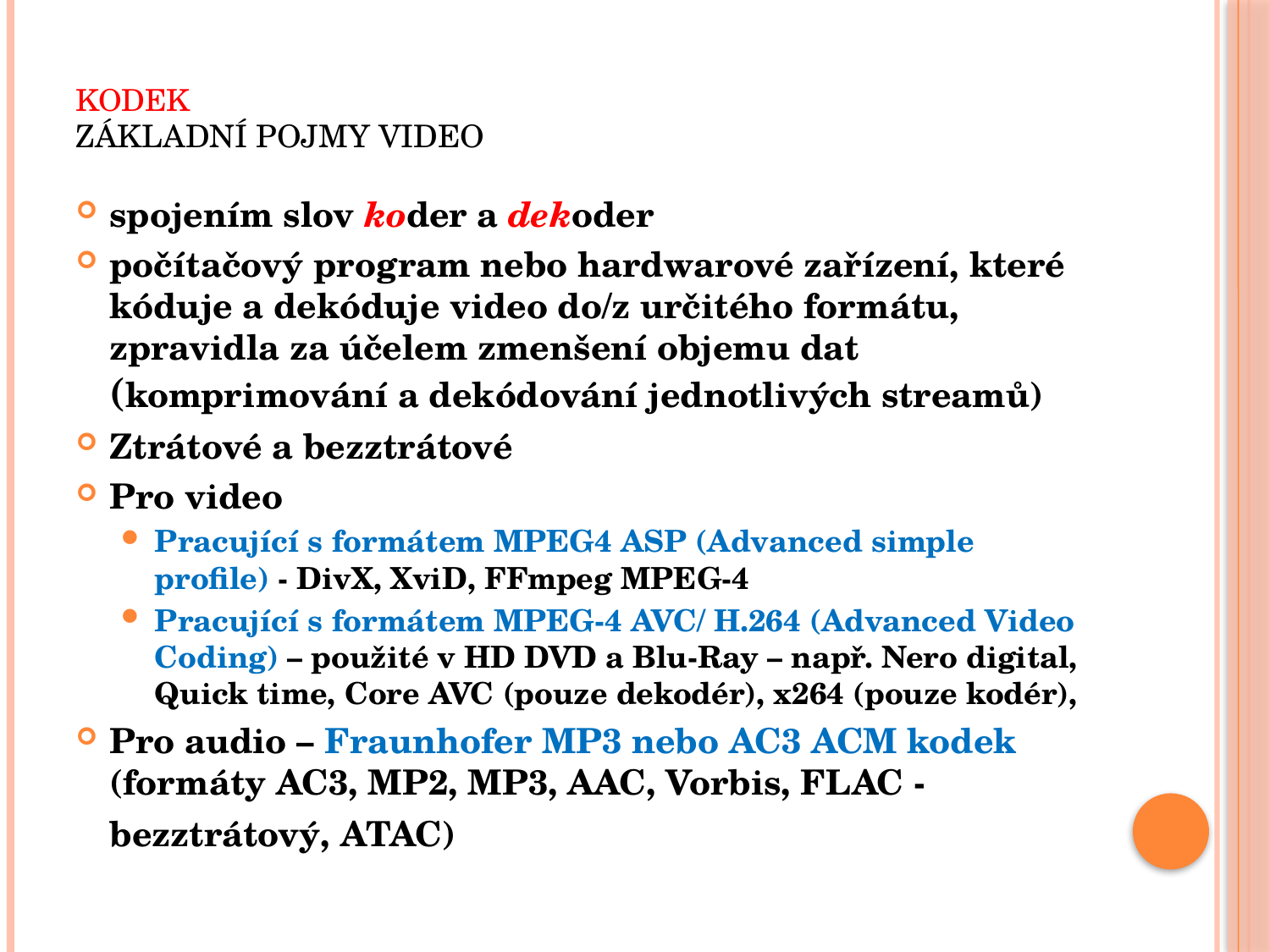

# Kodek Základní pojmy video
spojením slov koder a dekoder
počítačový program nebo hardwarové zařízení, které kóduje a dekóduje video do/z určitého formátu, zpravidla za účelem zmenšení objemu dat (komprimování a dekódování jednotlivých streamů)
Ztrátové a bezztrátové
Pro video
Pracující s formátem MPEG4 ASP (Advanced simple profile) - DivX, XviD, FFmpeg MPEG-4
Pracující s formátem MPEG-4 AVC/ H.264 (Advanced Video Coding) – použité v HD DVD a Blu-Ray – např. Nero digital, Quick time, Core AVC (pouze dekodér), x264 (pouze kodér),
Pro audio – Fraunhofer MP3 nebo AC3 ACM kodek (formáty AC3, MP2, MP3, AAC, Vorbis, FLAC -  bezztrátový, ATAC)